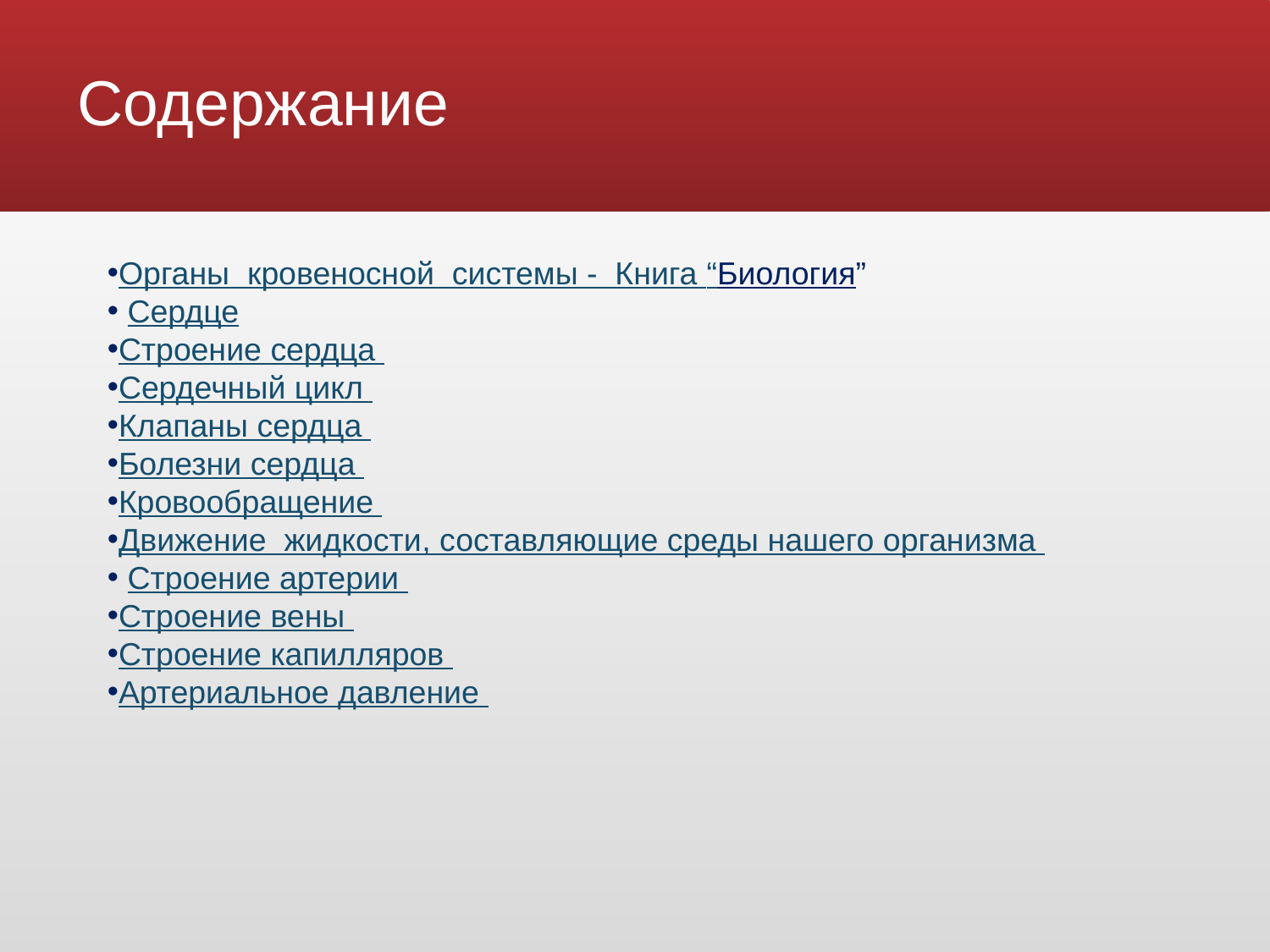

# Содержание
Органы  кровеносной  системы -  Книга “Биология”
 Сердце
Строение сердца
Cердечный цикл
Клапаны сердца
Болезни сердца
Кровообращение
Движение  жидкости, составляющие среды нашего организма
 Строение артерии
Строение вены
Строение капилляров
Артериальное давление